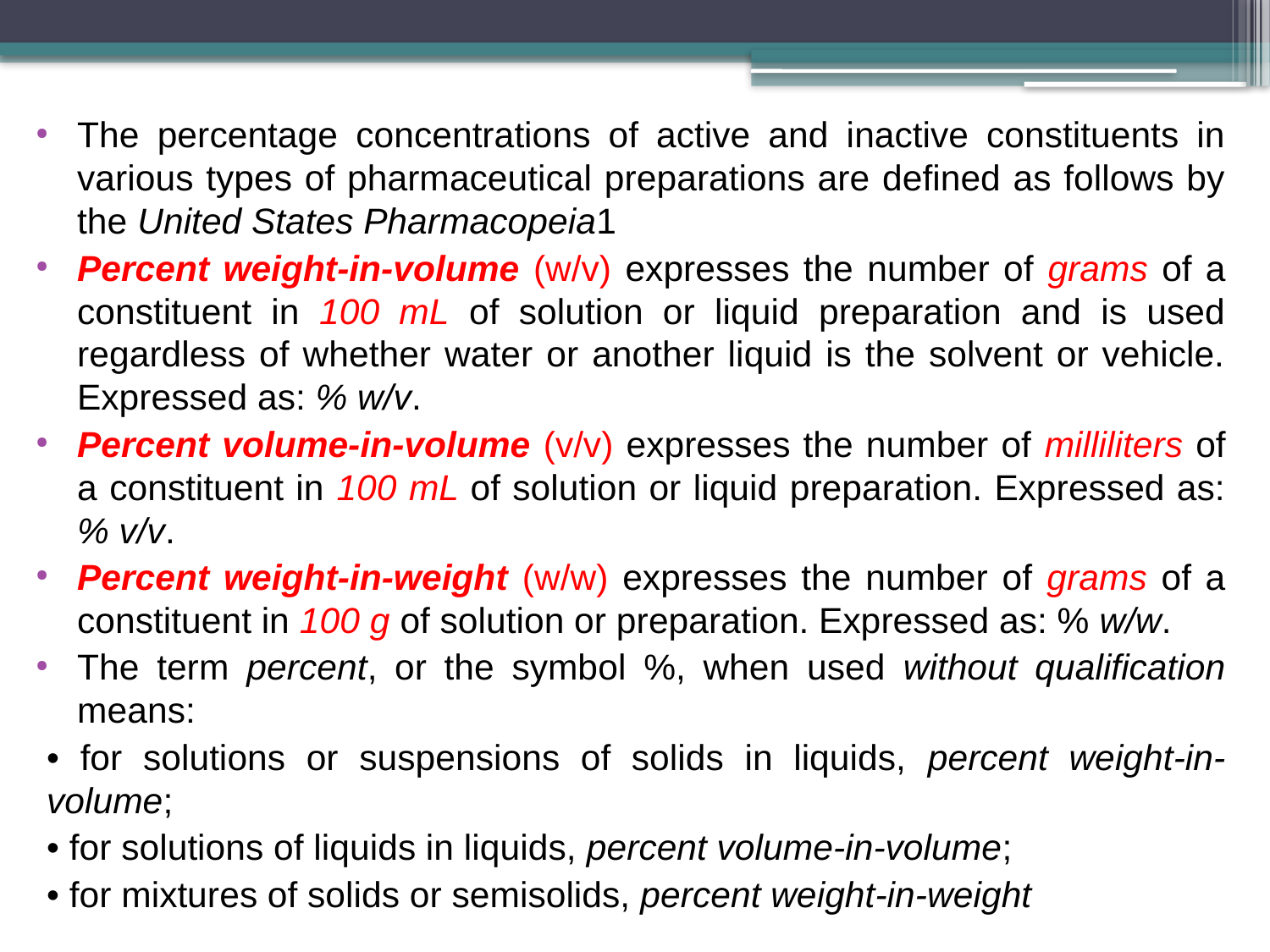

The percentage concentrations of active and inactive constituents in various types of pharmaceutical preparations are defined as follows by the United States Pharmacopeia1
Percent weight-in-volume (w/v) expresses the number of grams of a constituent in 100 mL of solution or liquid preparation and is used regardless of whether water or another liquid is the solvent or vehicle. Expressed as: % w/v.
Percent volume-in-volume (v/v) expresses the number of milliliters of a constituent in 100 mL of solution or liquid preparation. Expressed as: % v/v.
Percent weight-in-weight (w/w) expresses the number of grams of a constituent in 100 g of solution or preparation. Expressed as: % w/w.
The term percent, or the symbol %, when used without qualification means:
• for solutions or suspensions of solids in liquids, percent weight-in-volume;
• for solutions of liquids in liquids, percent volume-in-volume;
• for mixtures of solids or semisolids, percent weight-in-weight